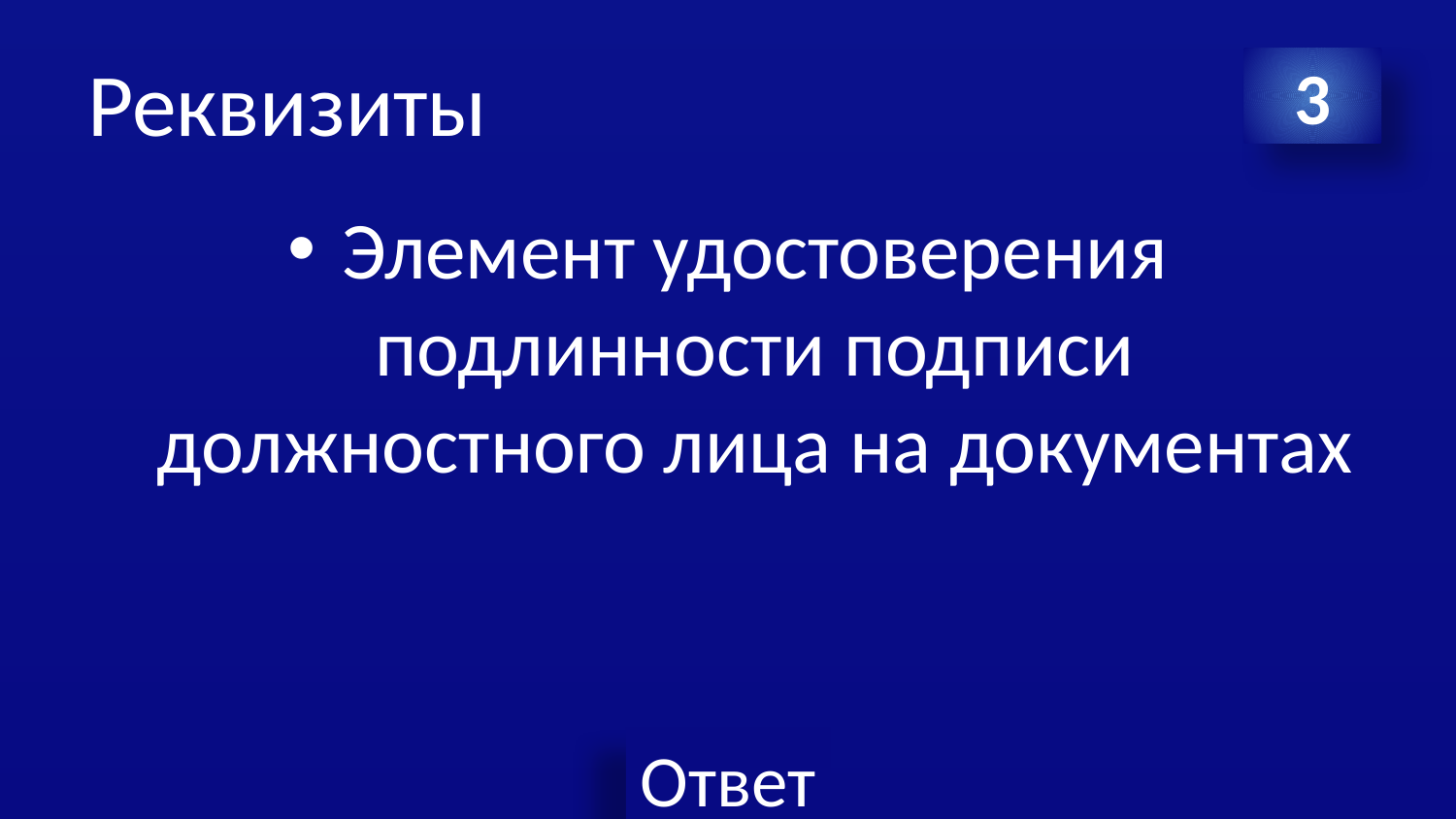

# Реквизиты
3
Элемент удостоверения подлинности подписи должностного лица на документах